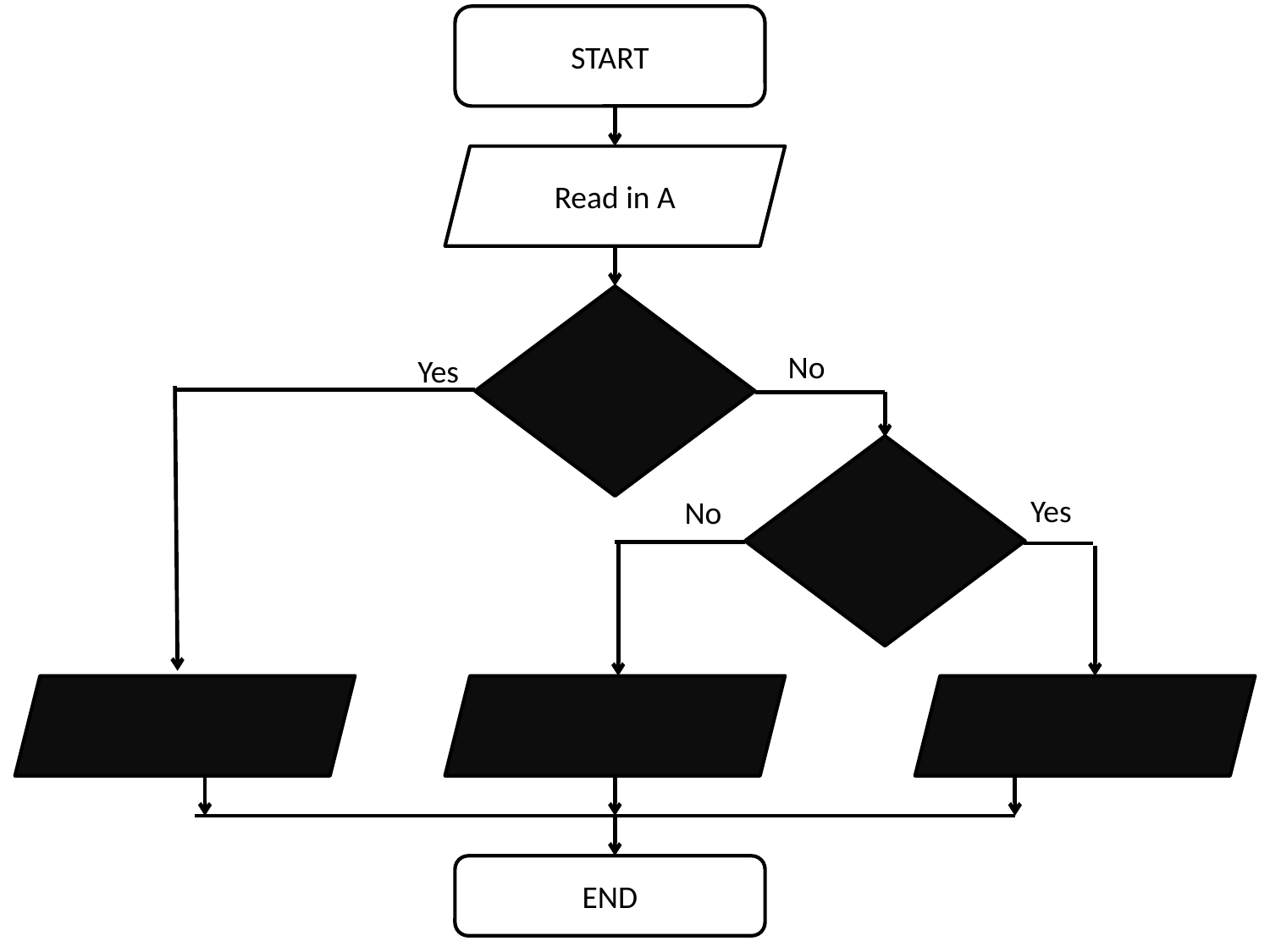

START
Read in A

No
Yes

Yes
No

END